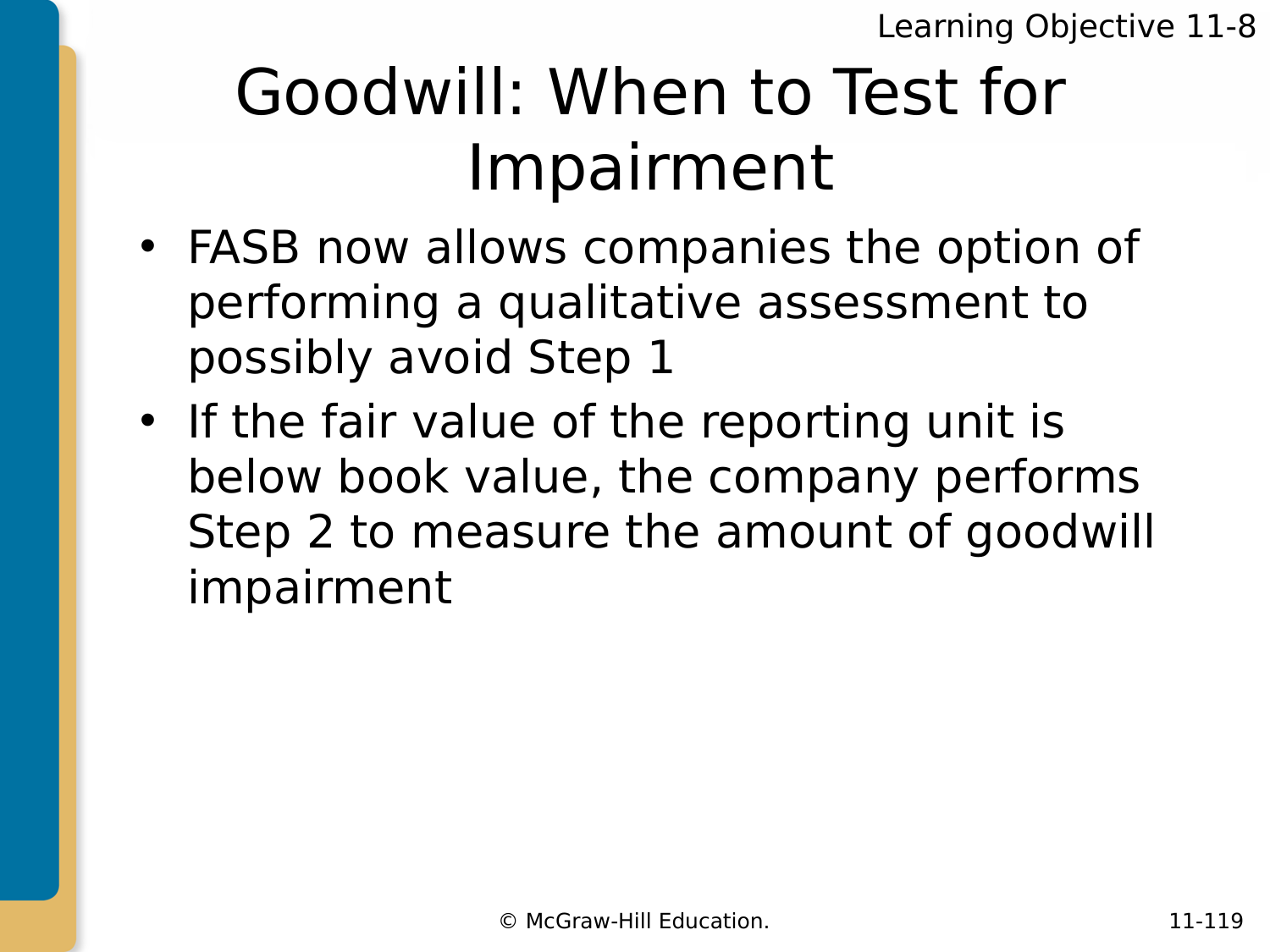

Learning Objective 11-8
# Goodwill: When to Test for Impairment
FASB now allows companies the option of performing a qualitative assessment to possibly avoid Step 1
If the fair value of the reporting unit is below book value, the company performs Step 2 to measure the amount of goodwill impairment